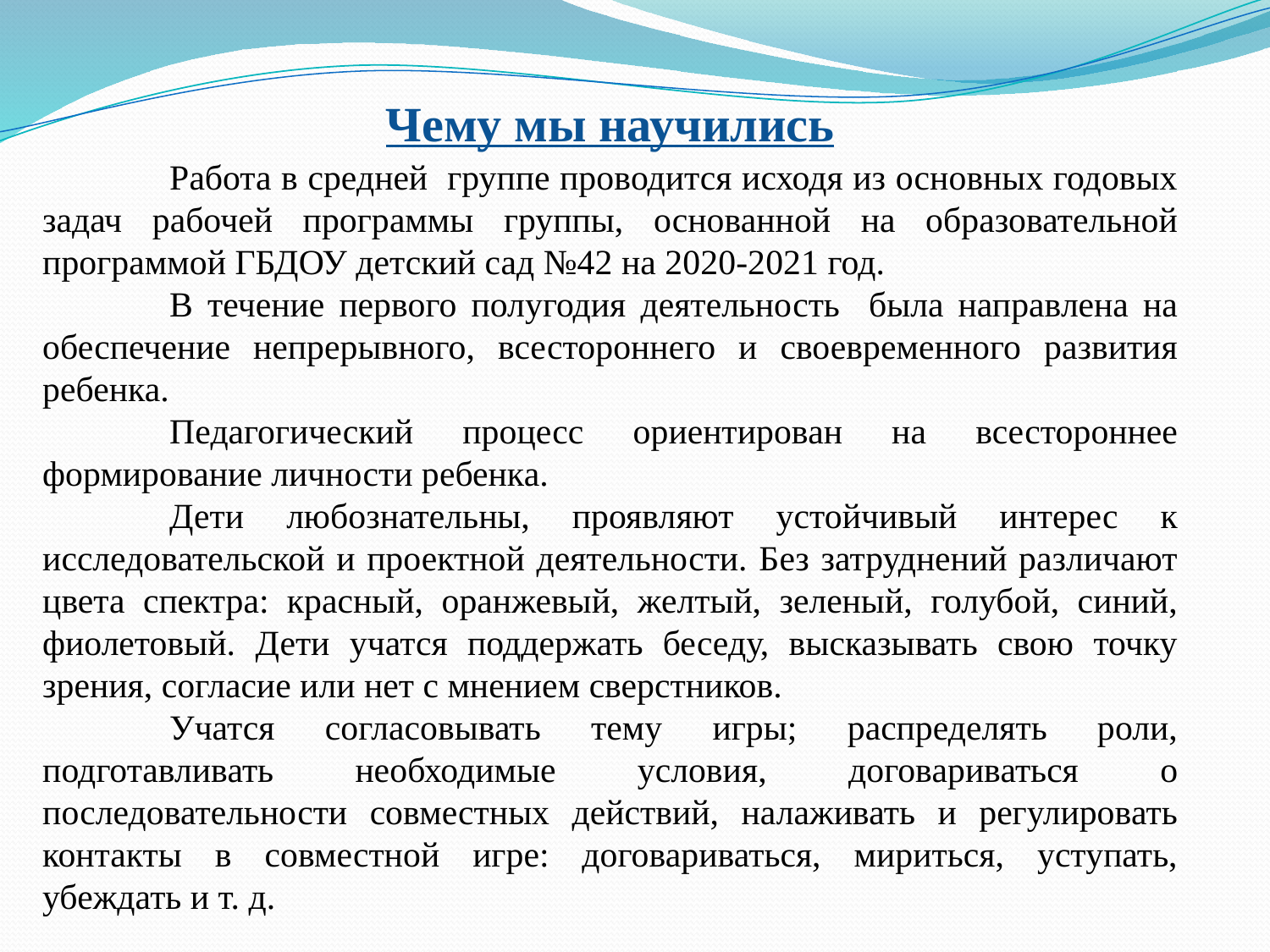

Чему мы научились
	Работа в средней  группе проводится исходя из основных годовых задач рабочей программы группы, основанной на образовательной программой ГБДОУ детский сад №42 на 2020-2021 год.
	В течение первого полугодия деятельность  была направлена на обеспечение непрерывного, всестороннего и своевременного развития ребенка.
	Педагогический процесс ориентирован на всестороннее формирование личности ребенка.
	Дети любознательны, проявляют устойчивый интерес к исследовательской и проектной деятельности. Без затруднений различают цвета спектра: красный, оранжевый, желтый, зеленый, голубой, синий, фиолетовый. Дети учатся поддержать беседу, высказывать свою точку зрения, согласие или нет с мнением сверстников.
	Учатся согласовывать тему игры; распределять роли, подготавливать необходимые условия, договариваться о последовательности совместных действий, налаживать и регулировать контакты в совместной игре: договариваться, мириться, уступать, убеждать и т. д.